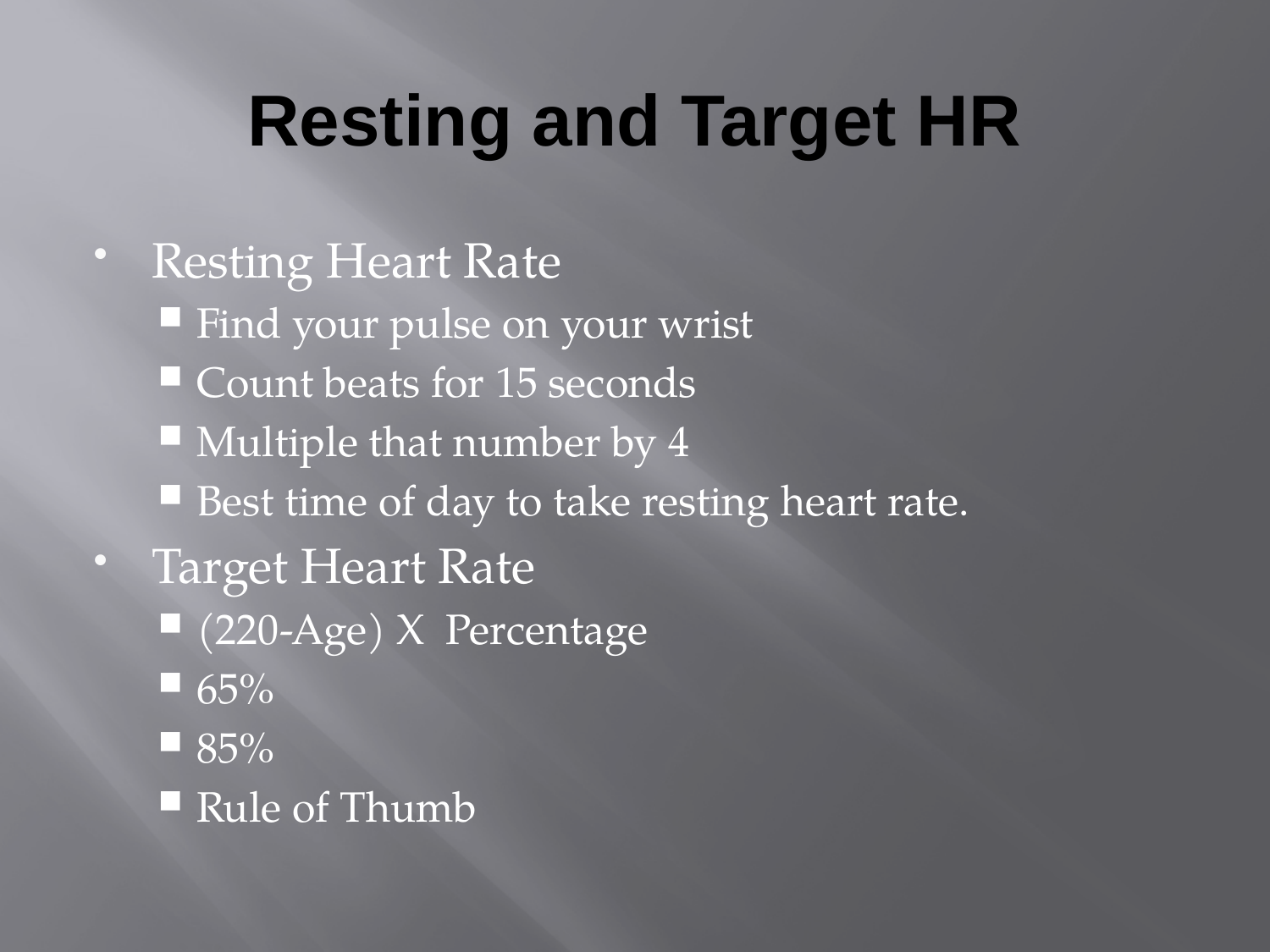

# Resting and Target HR
Resting Heart Rate
Find your pulse on your wrist
Count beats for 15 seconds
Multiple that number by 4
Best time of day to take resting heart rate.
Target Heart Rate
(220-Age) X  Percentage
65%
85%
Rule of Thumb